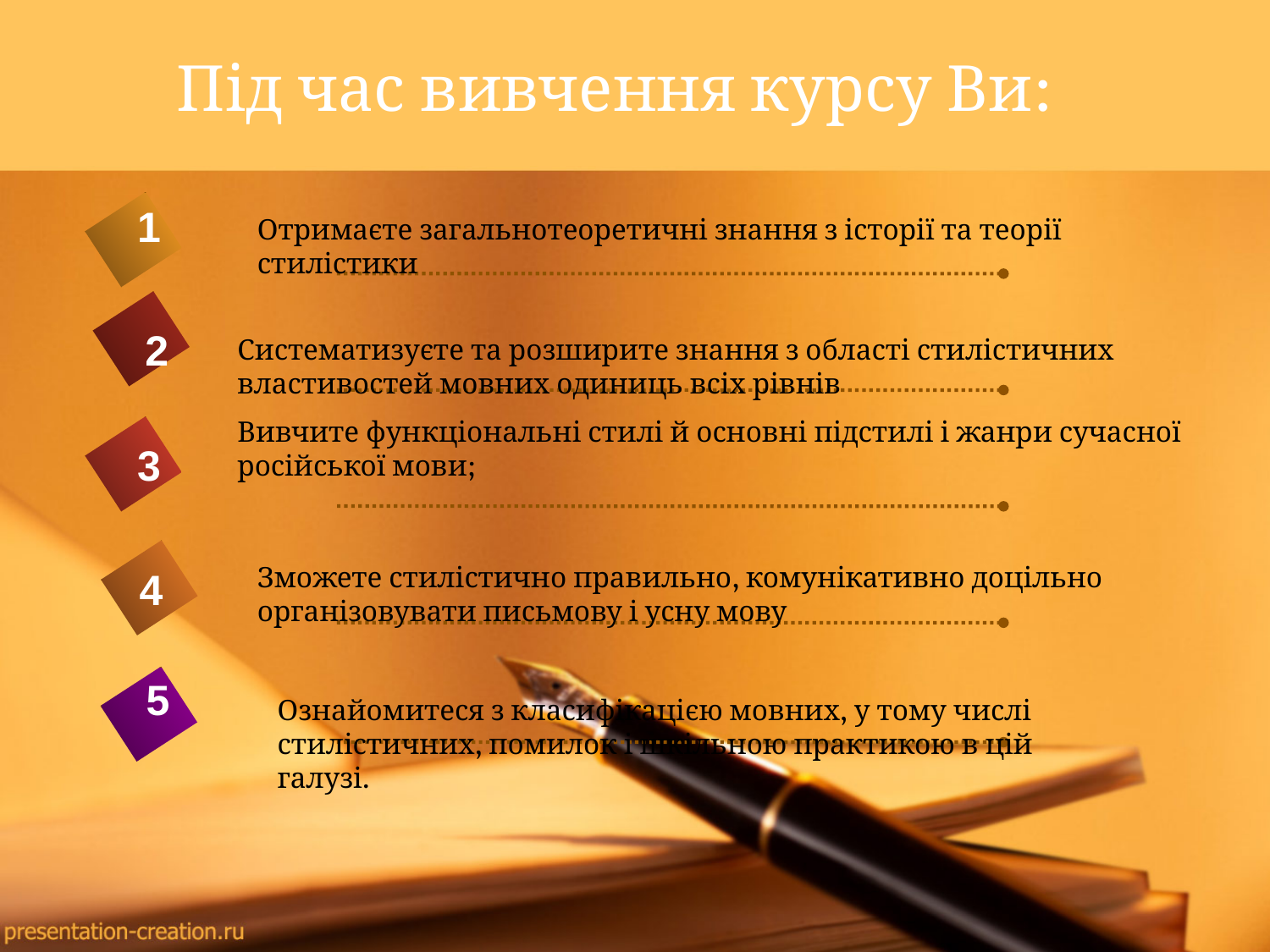

# Під час вивчення курсу Ви:
1

Отримаєте загальнотеоретичні знання з історії та теорії стилістики

2
Систематизуєте та розширите знання з області стилістичних властивостей мовних одиниць всіх рівнів

Вивчите функціональні стилі й основні підстилі і жанри сучасної російської мови;

3

Зможете стилістично правильно, комунікативно доцільно організовувати письмову і усну мову
4

5

Ознайомитеся з класифікацією мовних, у тому числі стилістичних, помилок і шкільною практикою в цій галузі.